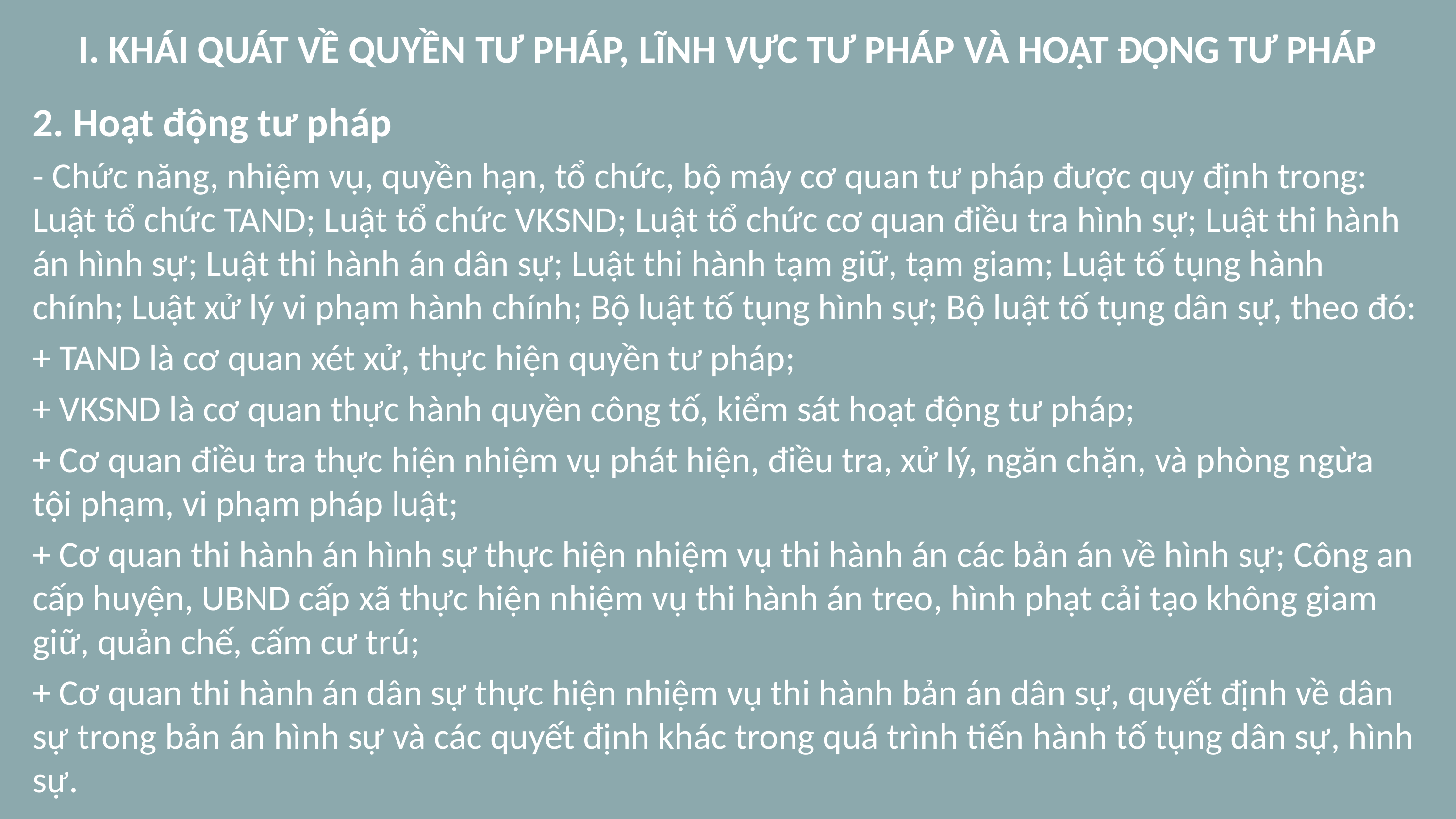

# I. KHÁI QUÁT VỀ QUYỀN TƯ PHÁP, LĨNH VỰC TƯ PHÁP VÀ HOẠT ĐỘNG TƯ PHÁP
2. Hoạt động tư pháp
- Chức năng, nhiệm vụ, quyền hạn, tổ chức, bộ máy cơ quan tư pháp được quy định trong: Luật tổ chức TAND; Luật tổ chức VKSND; Luật tổ chức cơ quan điều tra hình sự; Luật thi hành án hình sự; Luật thi hành án dân sự; Luật thi hành tạm giữ, tạm giam; Luật tố tụng hành chính; Luật xử lý vi phạm hành chính; Bộ luật tố tụng hình sự; Bộ luật tố tụng dân sự, theo đó:
+ TAND là cơ quan xét xử, thực hiện quyền tư pháp;
+ VKSND là cơ quan thực hành quyền công tố, kiểm sát hoạt động tư pháp;
+ Cơ quan điều tra thực hiện nhiệm vụ phát hiện, điều tra, xử lý, ngăn chặn, và phòng ngừa tội phạm, vi phạm pháp luật;
+ Cơ quan thi hành án hình sự thực hiện nhiệm vụ thi hành án các bản án về hình sự; Công an cấp huyện, UBND cấp xã thực hiện nhiệm vụ thi hành án treo, hình phạt cải tạo không giam giữ, quản chế, cấm cư trú;
+ Cơ quan thi hành án dân sự thực hiện nhiệm vụ thi hành bản án dân sự, quyết định về dân sự trong bản án hình sự và các quyết định khác trong quá trình tiến hành tố tụng dân sự, hình sự.